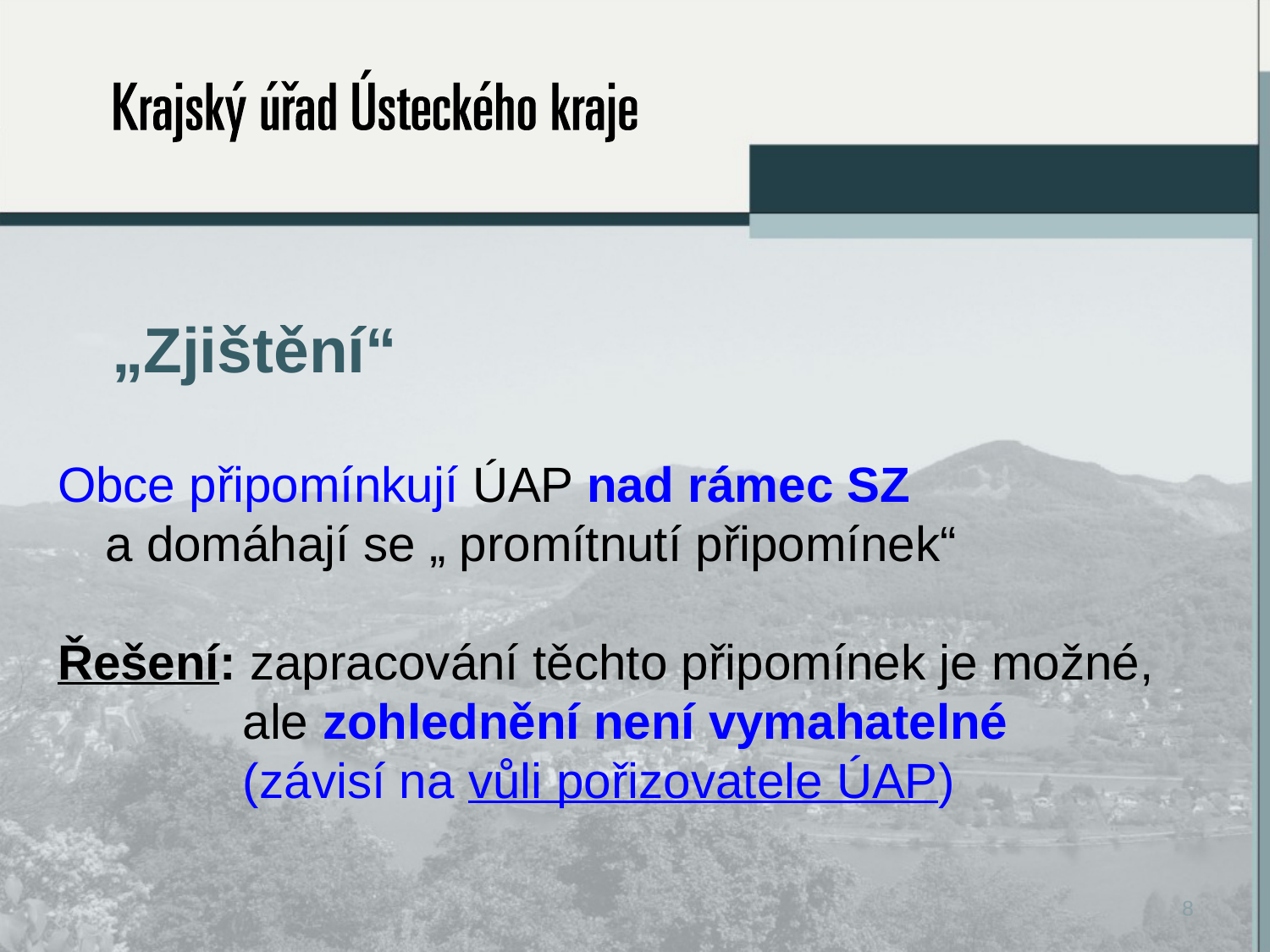

# „Zjištění“
Obce připomínkují ÚAP nad rámec SZ
a domáhají se „ promítnutí připomínek“

Řešení: zapracování těchto připomínek je možné,
          ale zohlednění není vymahatelné
          (závisí na vůli pořizovatele ÚAP)
8